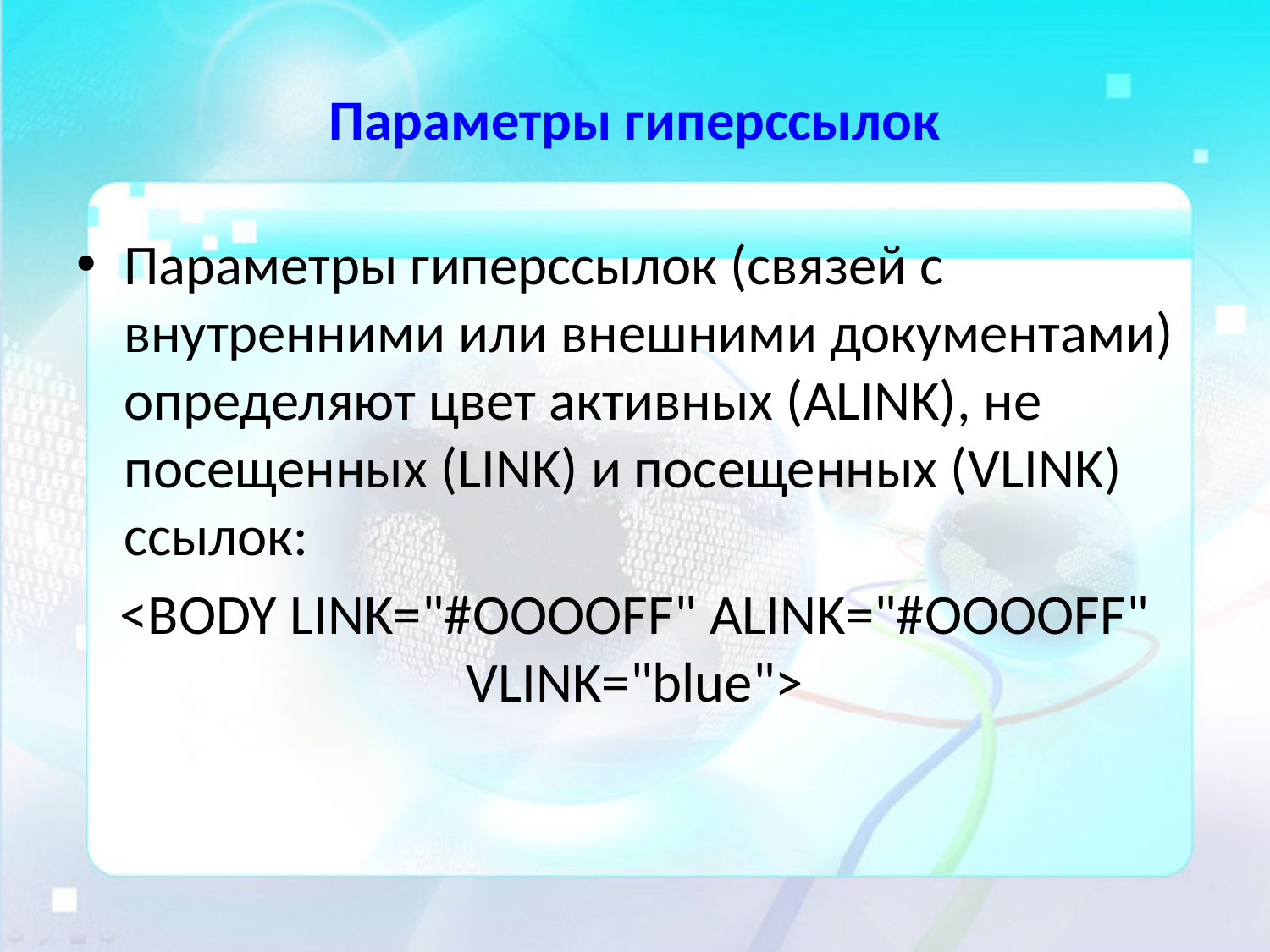

# Параметры гиперссылок
Параметры гиперссылок (связей с внутренними или внешними документами) определяют цвет активных (ALINK), не посещенных (LINK) и посещенных (VLINK) ссылок:
<BODY LINK="#OOOOFF" ALINK="#OOOOFF" VLINK="blue">